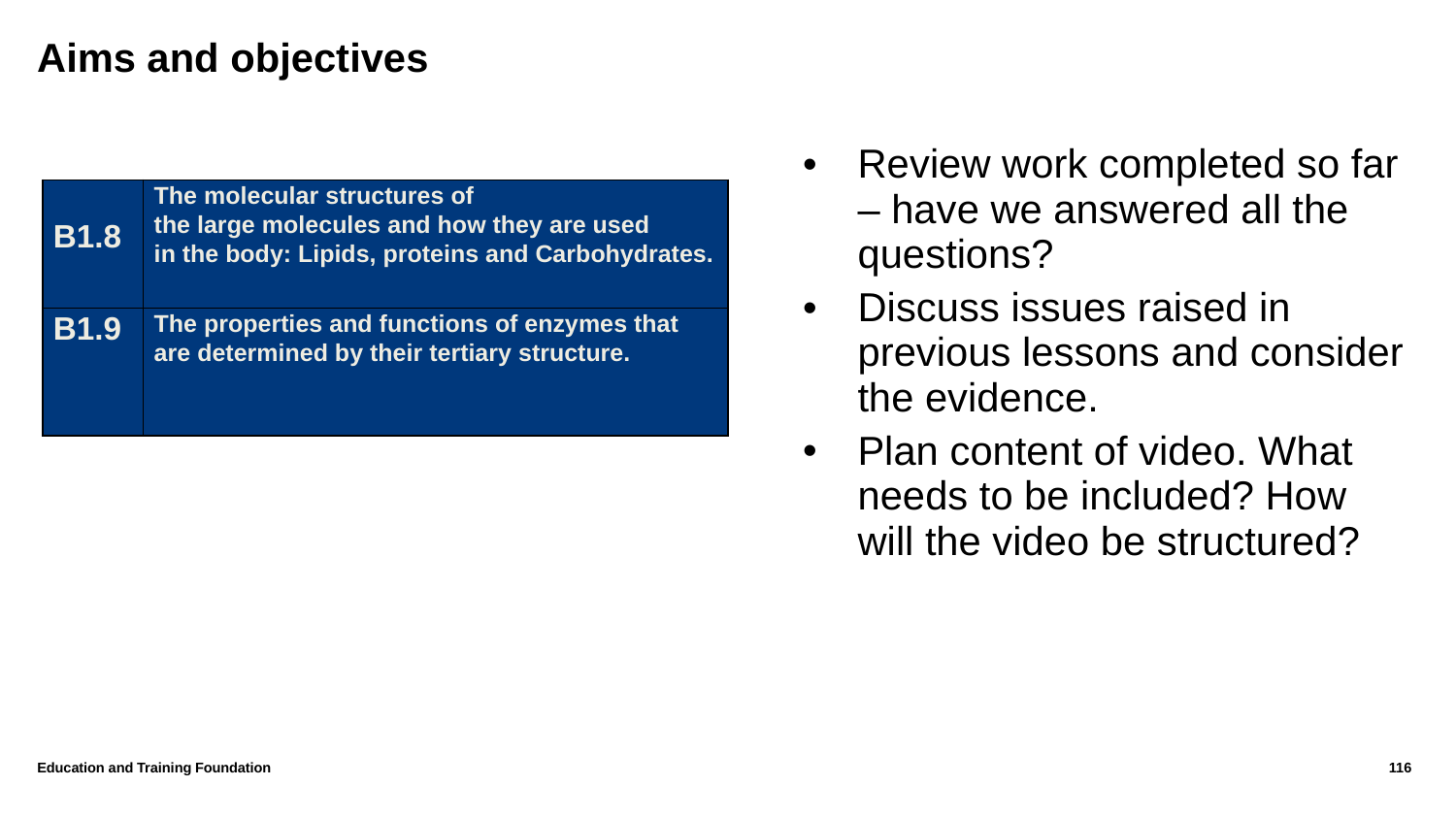

# Aims and objectives
Review work completed so far – have we answered all the questions?
Discuss issues raised in previous lessons and consider the evidence.
Plan content of video. What needs to be included? How will the video be structured?

| B1.8 | The molecular structures of the large molecules and how they are used in the body: Lipids, proteins and Carbohydrates. |
| --- | --- |
| B1.9 | The properties and functions of enzymes that are determined by their tertiary structure. |
116
Education and Training Foundation